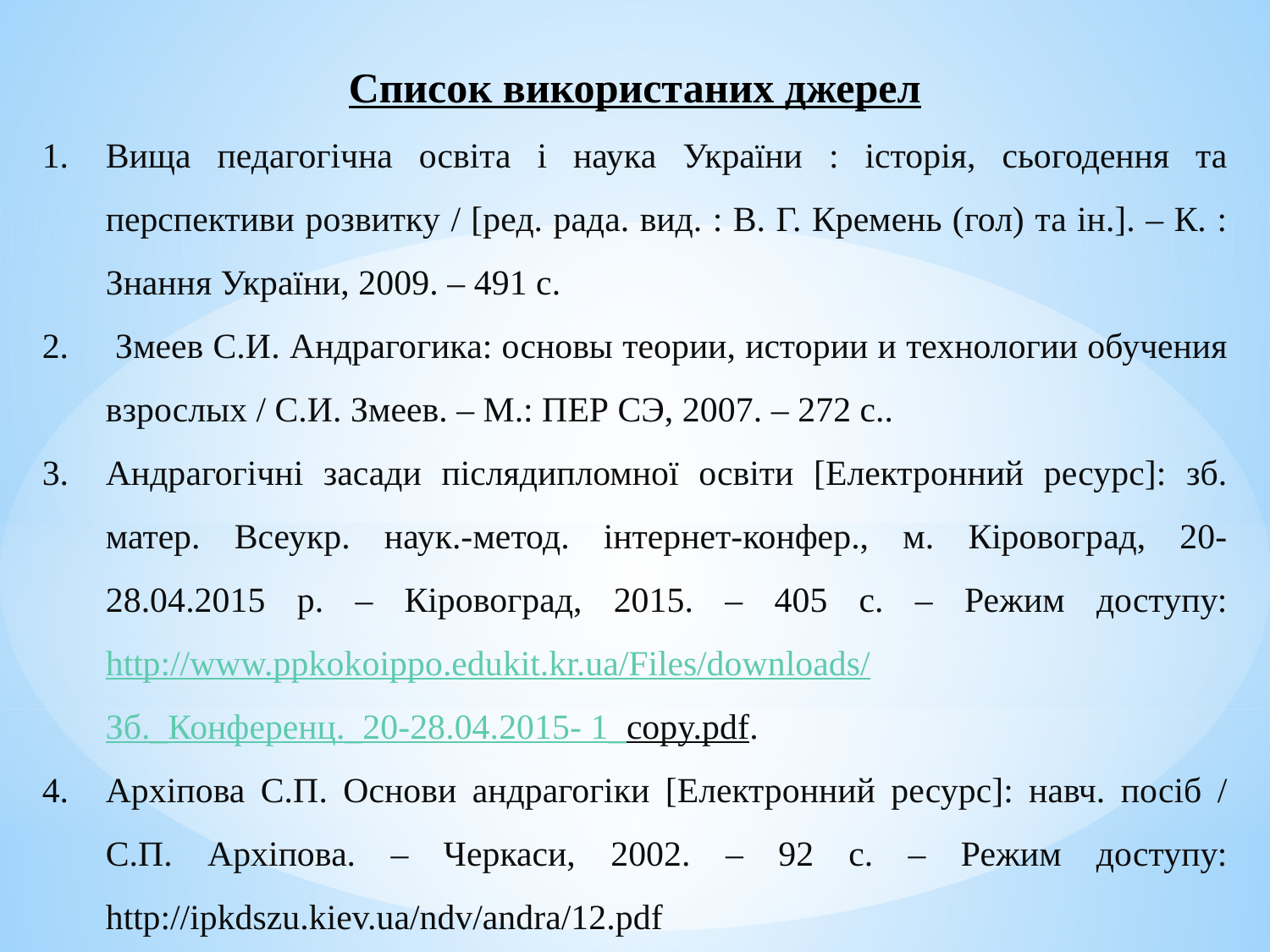

Список використаних джерел
Вища педагогічна освіта і наука України : історія, сьогодення та перспективи розвитку / [ред. рада. вид. : В. Г. Кремень (гол) та ін.]. – К. : Знання України, 2009. – 491 с.
 Змеев С.И. Андрагогика: основы теории, истории и технологии обучения взрослых / С.И. Змеев. – М.: ПЕР СЭ, 2007. – 272 с..
Андрагогічні засади післядипломної освіти [Електронний ресурс]: зб. матер. Всеукр. наук.-метод. інтернет-конфер., м. Кіровоград, 20-28.04.2015 р. – Кіровоград, 2015. – 405 с. – Режим доступу: http://www.ppkokoippo.edukit.kr.ua/Files/downloads/Зб._Конференц._20-28.04.2015- 1_copy.pdf.
Архіпова С.П. Основи андрагогіки [Електронний ресурс]: навч. посіб / С.П. Архіпова. – Черкаси, 2002. – 92 с. – Режим доступу: http://ipkdszu.kiev.ua/ndv/andra/12.pdf